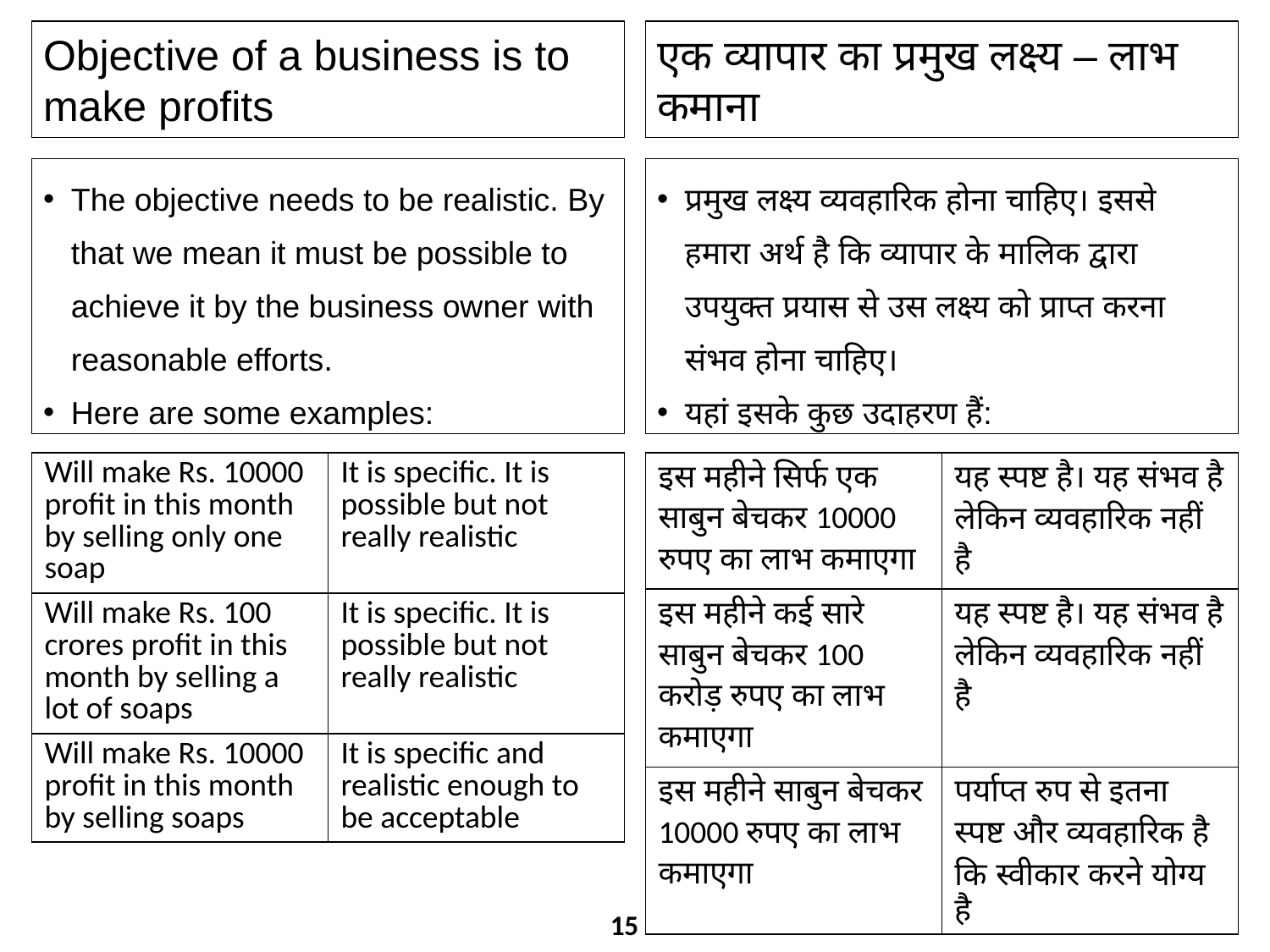

Objective of a business is to make profits
एक व्यापार का प्रमुख लक्ष्य – लाभ कमाना
The objective needs to be realistic. By that we mean it must be possible to achieve it by the business owner with reasonable efforts.
Here are some examples:
प्रमुख लक्ष्य व्यवहारिक होना चाहिए। इससे हमारा अर्थ है कि व्यापार के मालिक द्वारा उपयुक्त प्रयास से उस लक्ष्य को प्राप्त करना संभव होना चाहिए।
यहां इसके कुछ उदाहरण हैं:
| Will make Rs. 10000 profit in this month by selling only one soap | It is specific. It is possible but not really realistic |
| --- | --- |
| Will make Rs. 100 crores profit in this month by selling a lot of soaps | It is specific. It is possible but not really realistic |
| Will make Rs. 10000 profit in this month by selling soaps | It is specific and realistic enough to be acceptable |
| इस महीने सिर्फ एक साबुन बेचकर 10000 रुपए का लाभ कमाएगा | यह स्पष्ट है। यह संभव है लेकिन व्यवहारिक नहीं है |
| --- | --- |
| इस महीने कई सारे साबुन बेचकर 100 करोड़ रुपए का लाभ कमाएगा | यह स्पष्ट है। यह संभव है लेकिन व्यवहारिक नहीं है |
| इस महीने साबुन बेचकर 10000 रुपए का लाभ कमाएगा | पर्याप्त रुप से इतना स्पष्ट और व्यवहारिक है कि स्वीकार करने योग्य है |
15